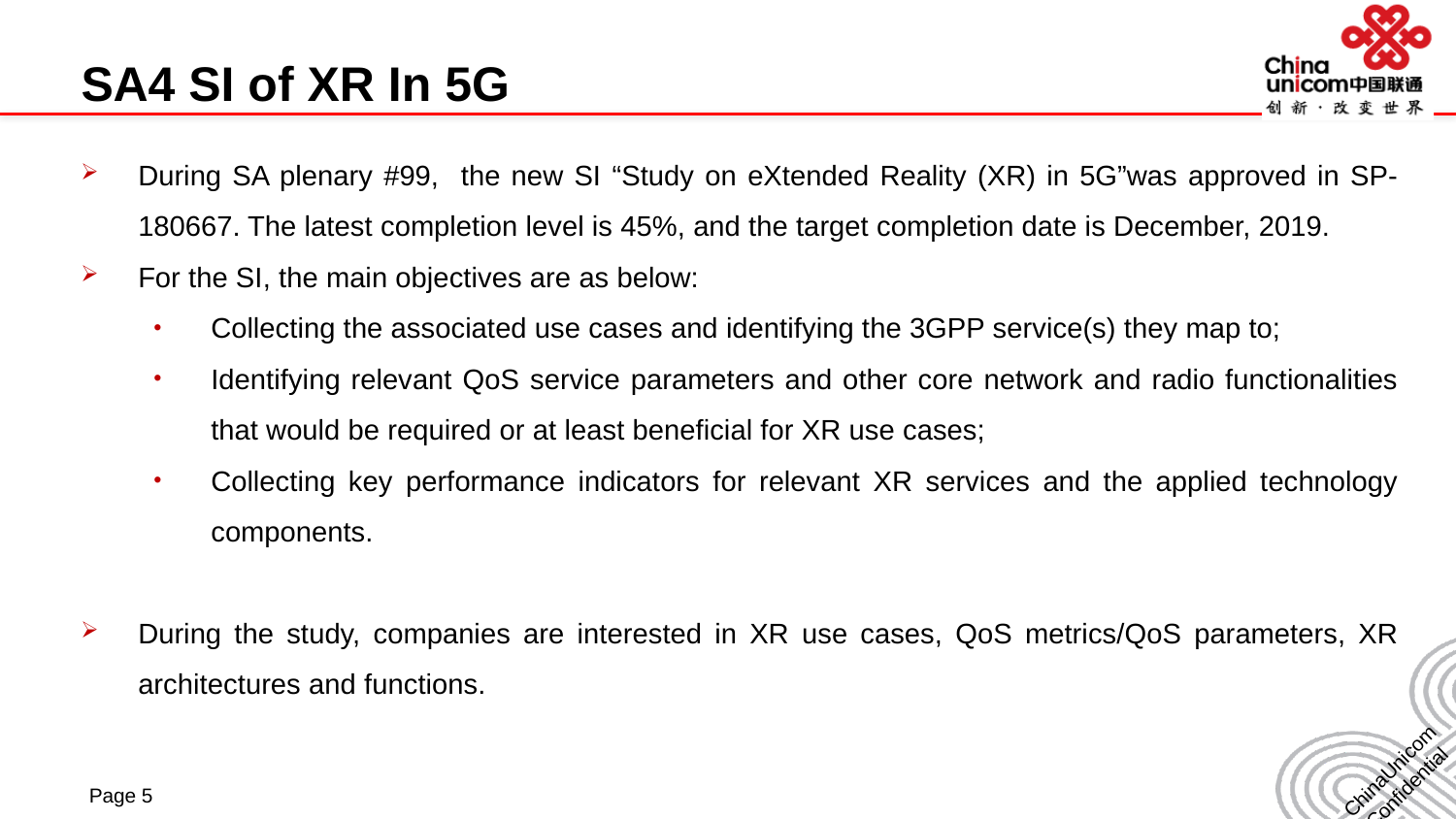

SA4 SI of XR In 5G
During SA plenary #99,  the new SI “Study on eXtended Reality (XR) in 5G”was approved in SP-180667. The latest completion level is 45%, and the target completion date is December, 2019.
For the SI, the main objectives are as below:
Collecting the associated use cases and identifying the 3GPP service(s) they map to;
Identifying relevant QoS service parameters and other core network and radio functionalities that would be required or at least beneficial for XR use cases;
Collecting key performance indicators for relevant XR services and the applied technology components.

During the study, companies are interested in XR use cases, QoS metrics/QoS parameters, XR architectures and functions.
Page 5